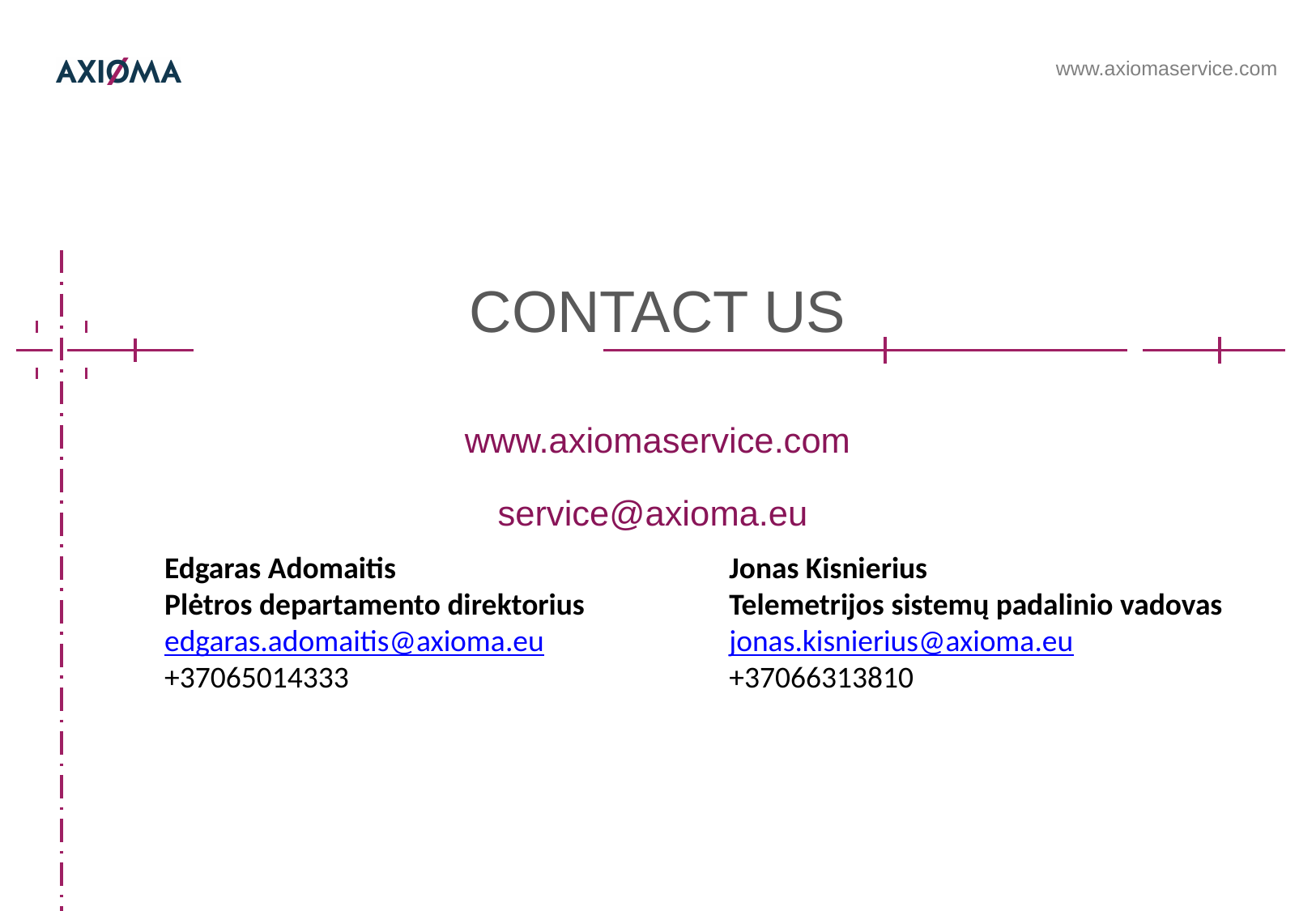

Jonas Kisnierius
Telemetrijos sistemų padalinio vadovas
jonas.kisnierius@axioma.eu
+37066313810
Edgaras Adomaitis
Plėtros departamento direktorius
edgaras.adomaitis@axioma.eu
+37065014333